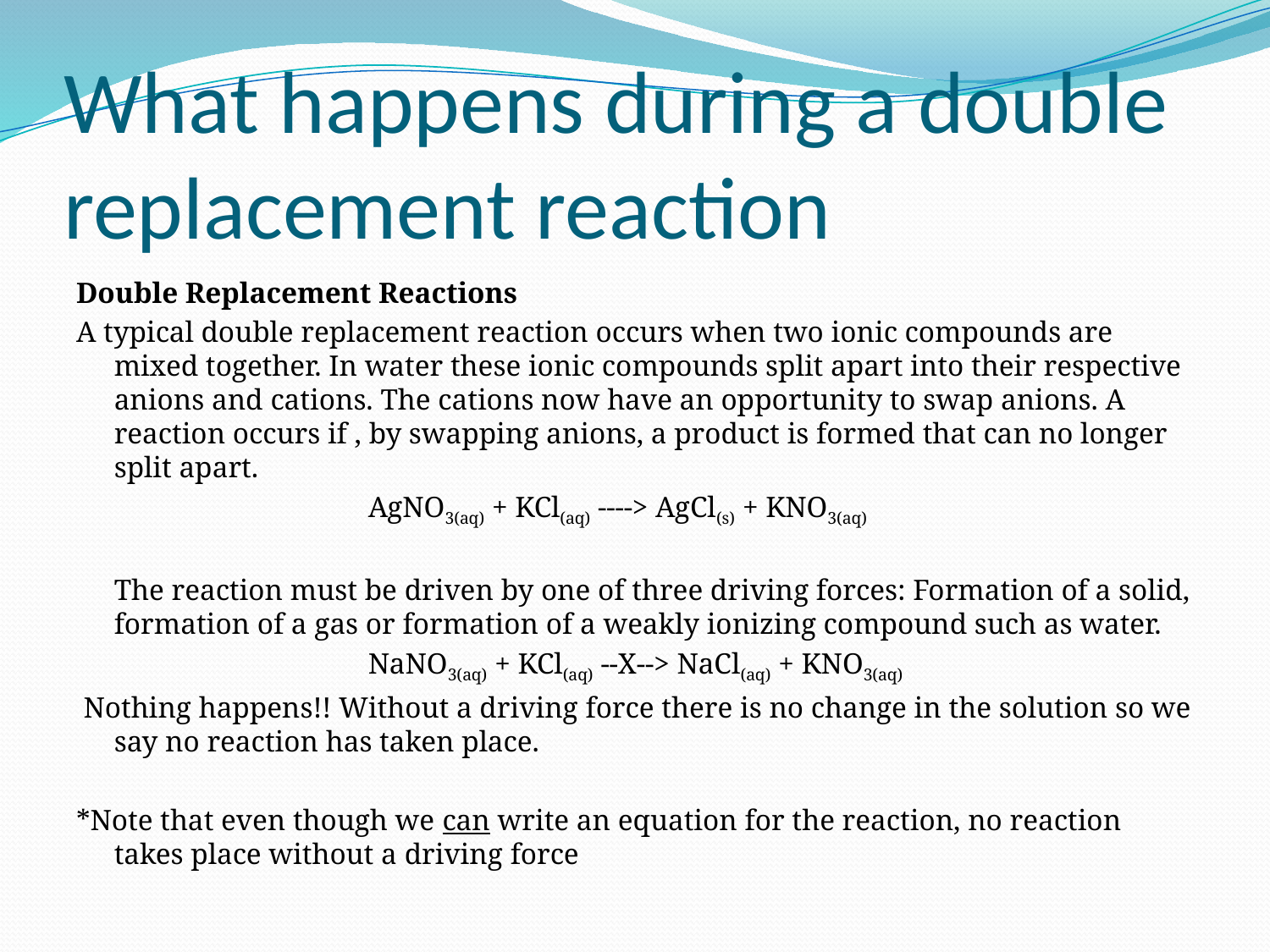

# What happens during a double replacement reaction
Double Replacement Reactions
A typical double replacement reaction occurs when two ionic compounds are mixed together. In water these ionic compounds split apart into their respective anions and cations. The cations now have an opportunity to swap anions. A reaction occurs if , by swapping anions, a product is formed that can no longer split apart.
			AgNO3(aq) + KCl(aq) ‑‑‑‑> AgCl(s) + KNO3(aq)

	The reaction must be driven by one of three driving forces: Formation of a solid, formation of a gas or formation of a weakly ionizing compound such as water.
			NaNO3(aq) + KCl(aq) ‑‑X‑‑> NaCl(aq) + KNO3(aq)
 Nothing happens!! Without a driving force there is no change in the solution so we say no reaction has taken place.

*Note that even though we can write an equation for the reaction, no reaction takes place without a driving force